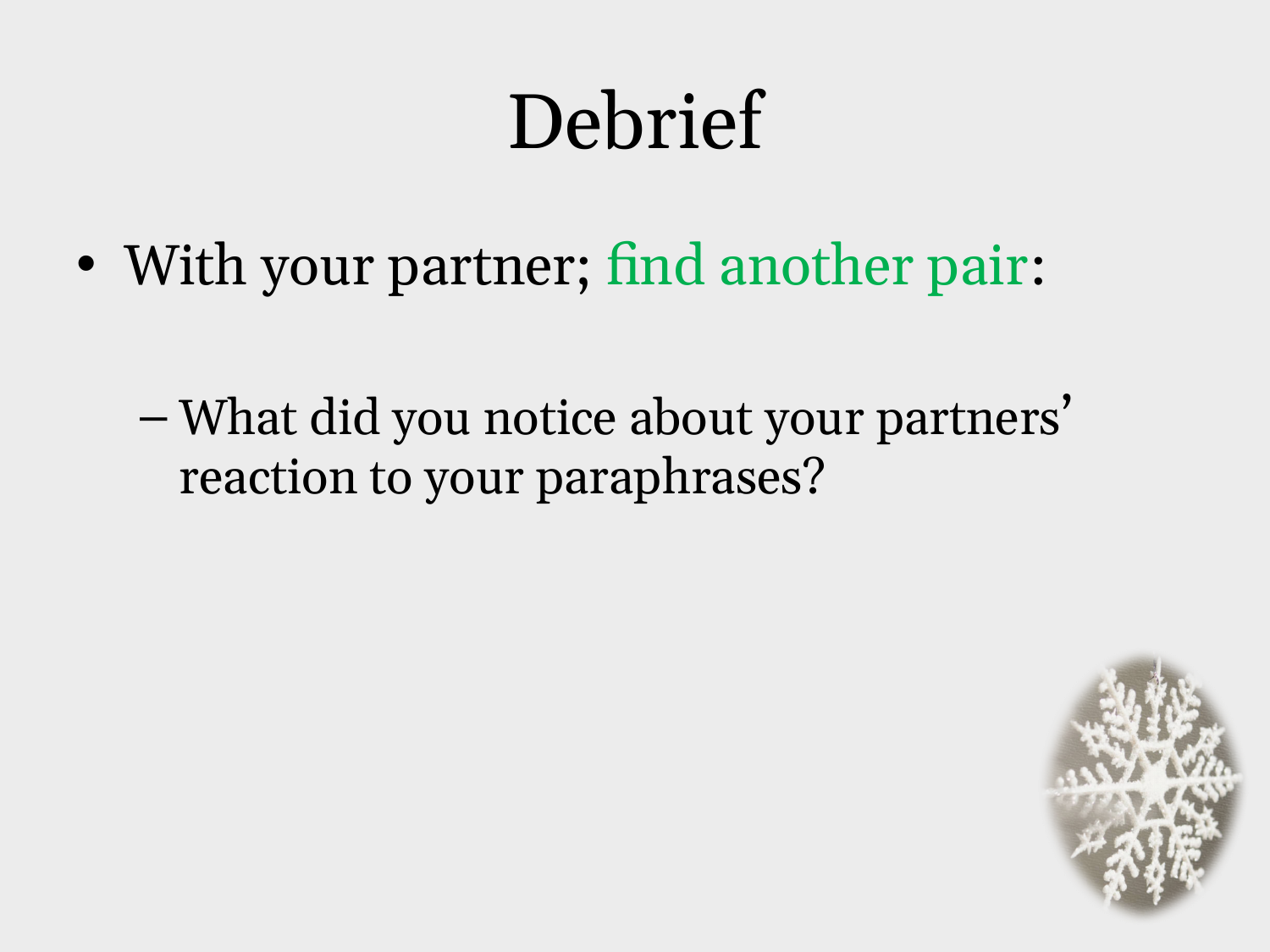

# Debrief
With your partner; find another pair:

What did you notice about your partners’ reaction to your paraphrases?